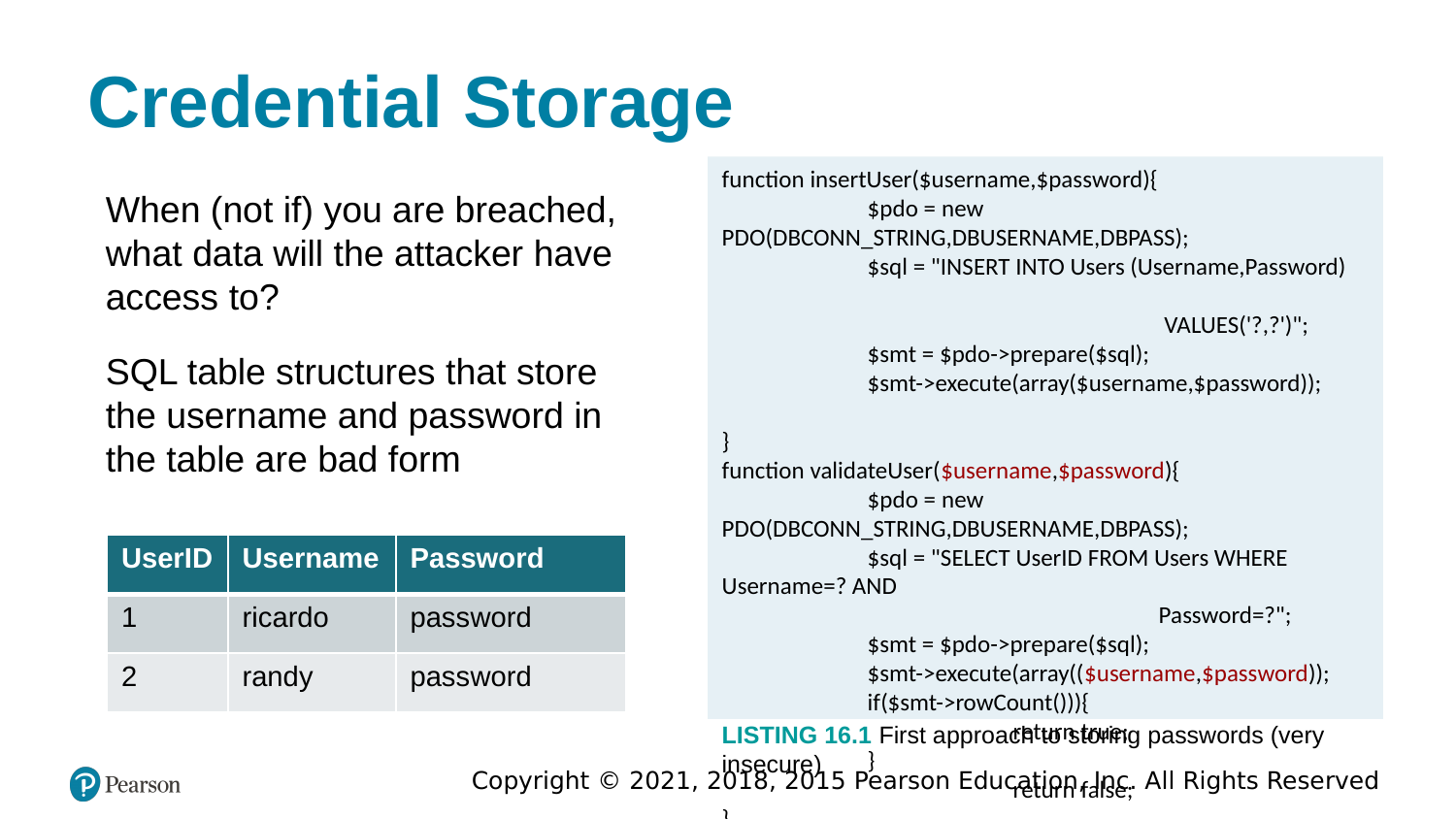

# Credential Storage
function insertUser($username,$password){
	$pdo = new PDO(DBCONN_STRING,DBUSERNAME,DBPASS);
	$sql = "INSERT INTO Users (Username,Password) 							 VALUES('?,?')";
	$smt = $pdo->prepare($sql);
	$smt->execute(array($username,$password));

}
function validateUser($username,$password){
	$pdo = new PDO(DBCONN_STRING,DBUSERNAME,DBPASS);
	$sql = "SELECT UserID FROM Users WHERE Username=? AND
			Password=?";
	$smt = $pdo->prepare($sql);
	$smt->execute(array(($username,$password));
	if($smt->rowCount())){
		return true;
	}
		return false;
}
When (not if) you are breached, what data will the attacker have access to?
SQL table structures that store the username and password in the table are bad form
| UserID | Username | Password |
| --- | --- | --- |
| 1 | ricardo | password |
| 2 | randy | password |
LISTING 16.1 First approach to storing passwords (very insecure)